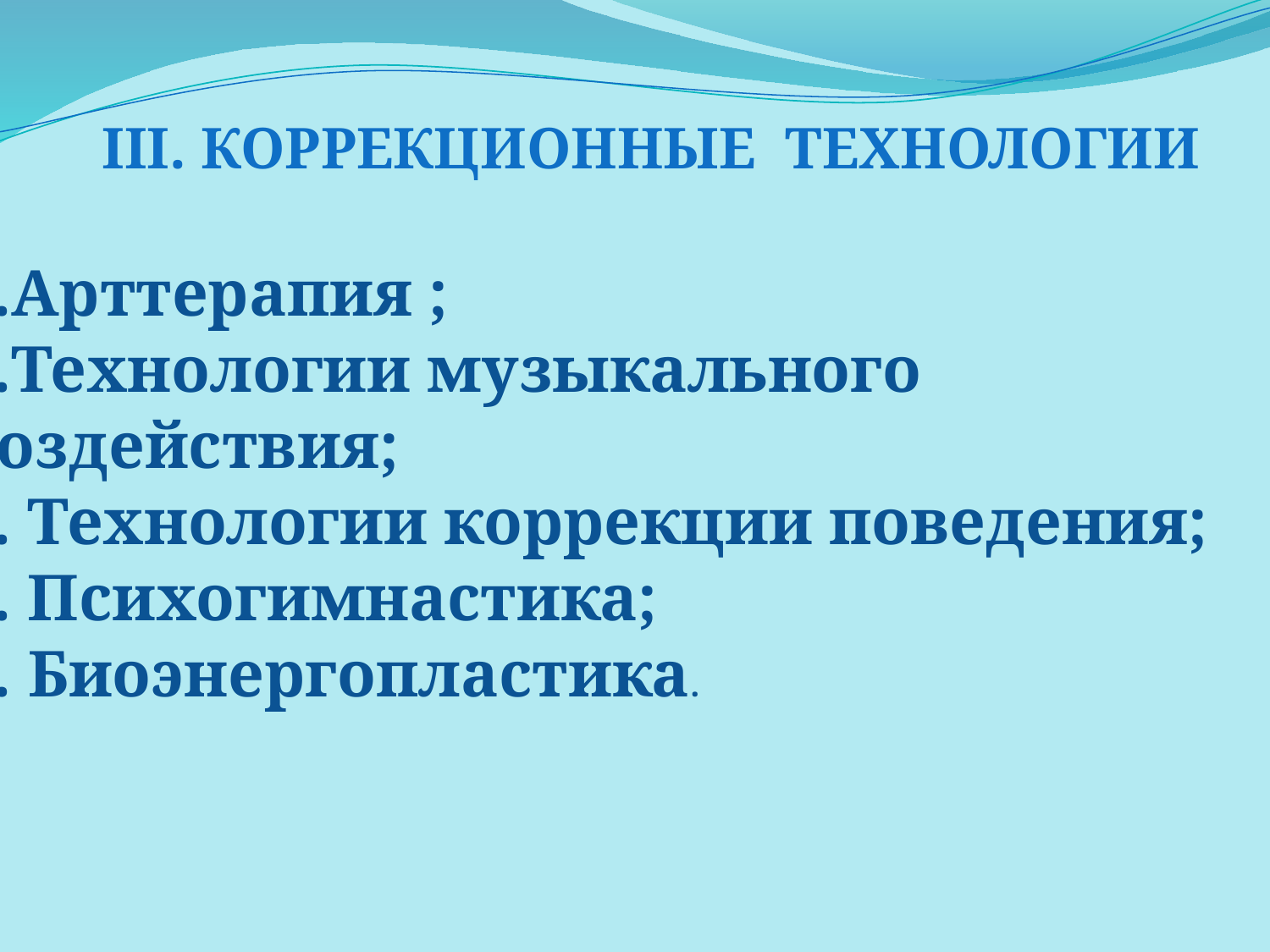

III. Коррекционные  технологии
Арттерапия ;
Технологии музыкального
воздействия;
3. Технологии коррекции поведения;
4. Психогимнастика;
5. Биоэнергопластика.